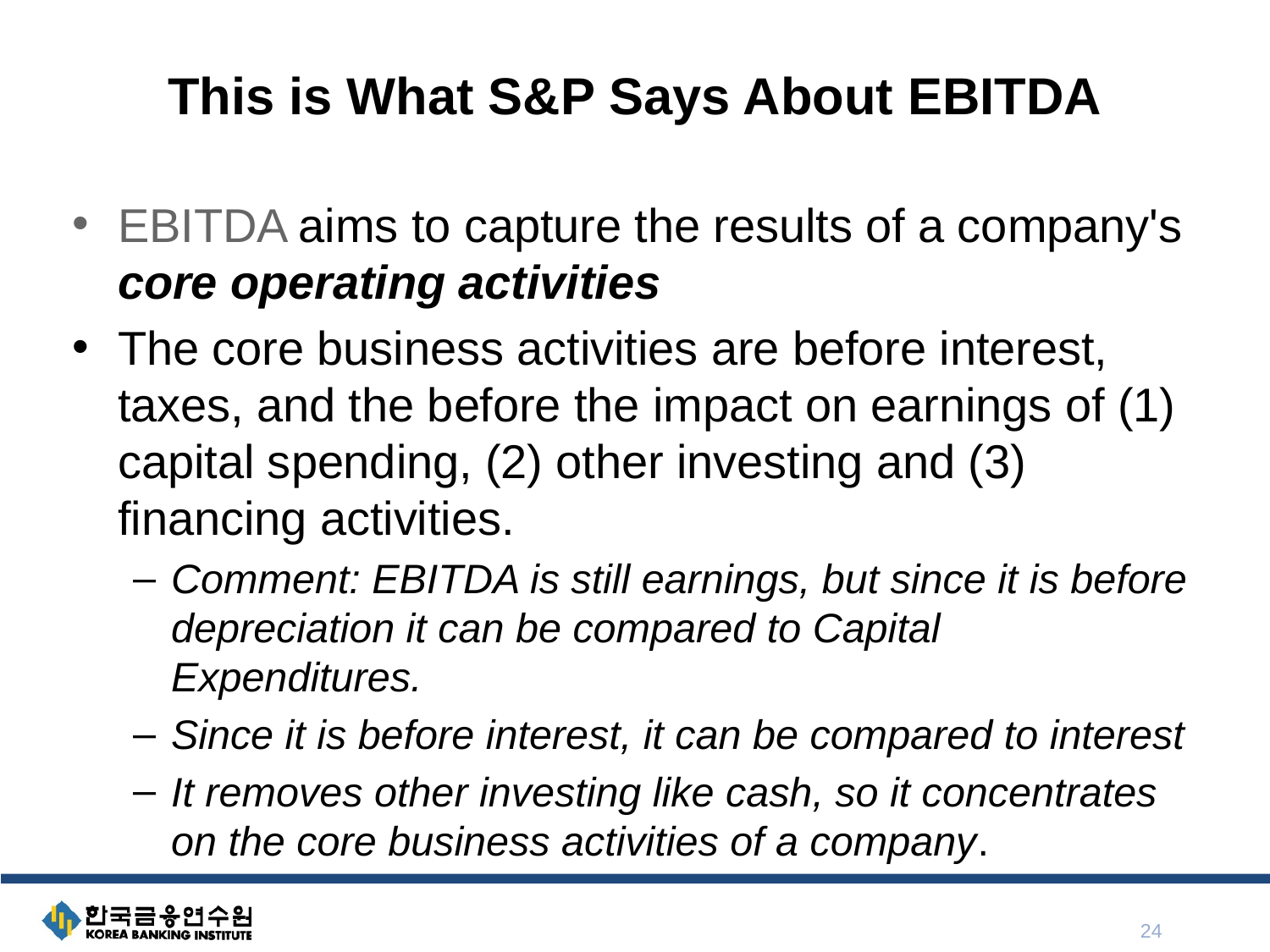

# This is What S&P Says About EBITDA
EBITDA aims to capture the results of a company's core operating activities
The core business activities are before interest, taxes, and the before the impact on earnings of (1) capital spending, (2) other investing and (3) financing activities.
Comment: EBITDA is still earnings, but since it is before depreciation it can be compared to Capital Expenditures.
Since it is before interest, it can be compared to interest
It removes other investing like cash, so it concentrates on the core business activities of a company.

24